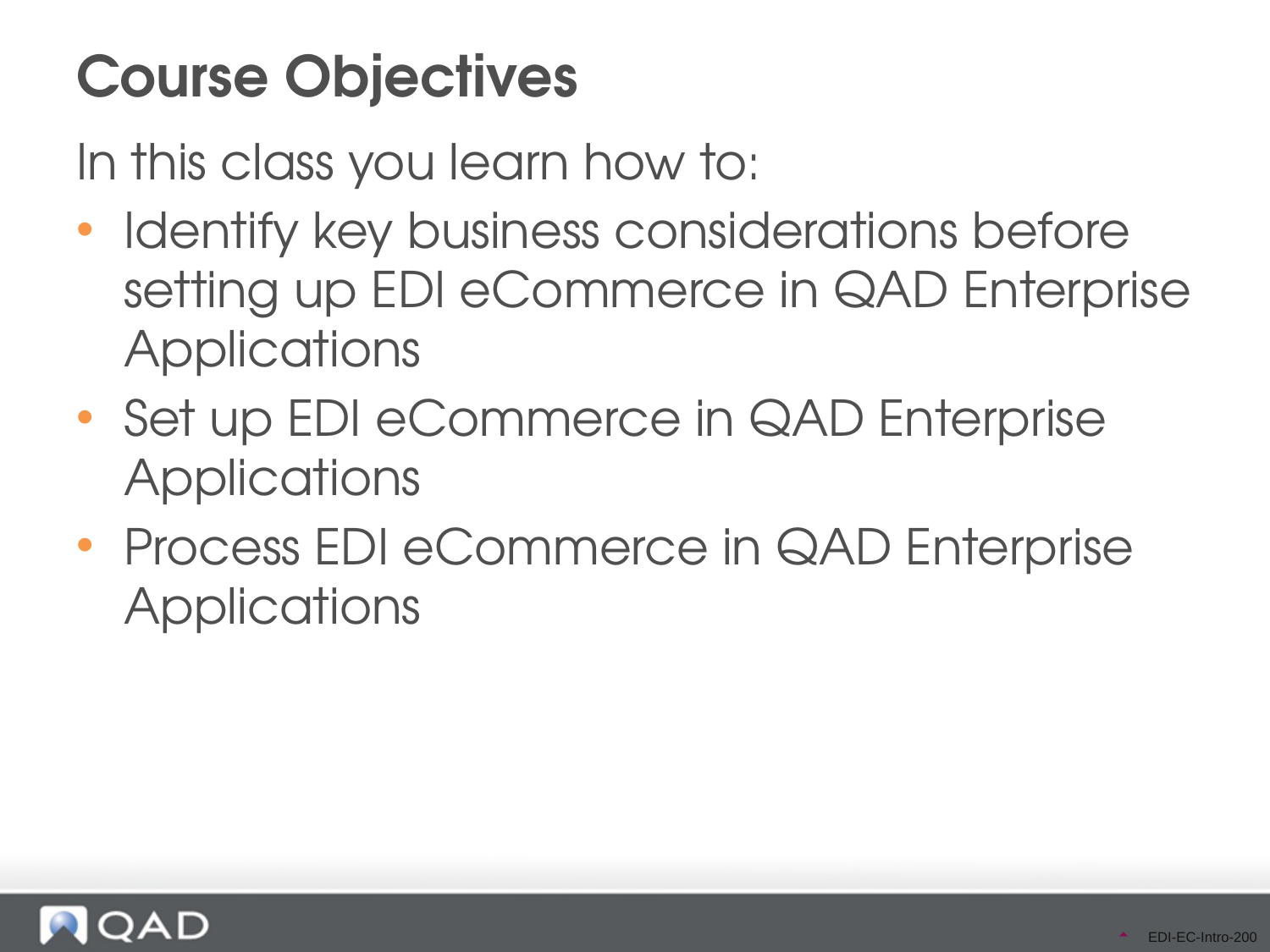

# Course Objectives
In this class you learn how to:
Identify key business considerations before setting up EDI eCommerce in QAD Enterprise Applications
Set up EDI eCommerce in QAD Enterprise Applications
Process EDI eCommerce in QAD Enterprise Applications

EDI-EC-Intro-200